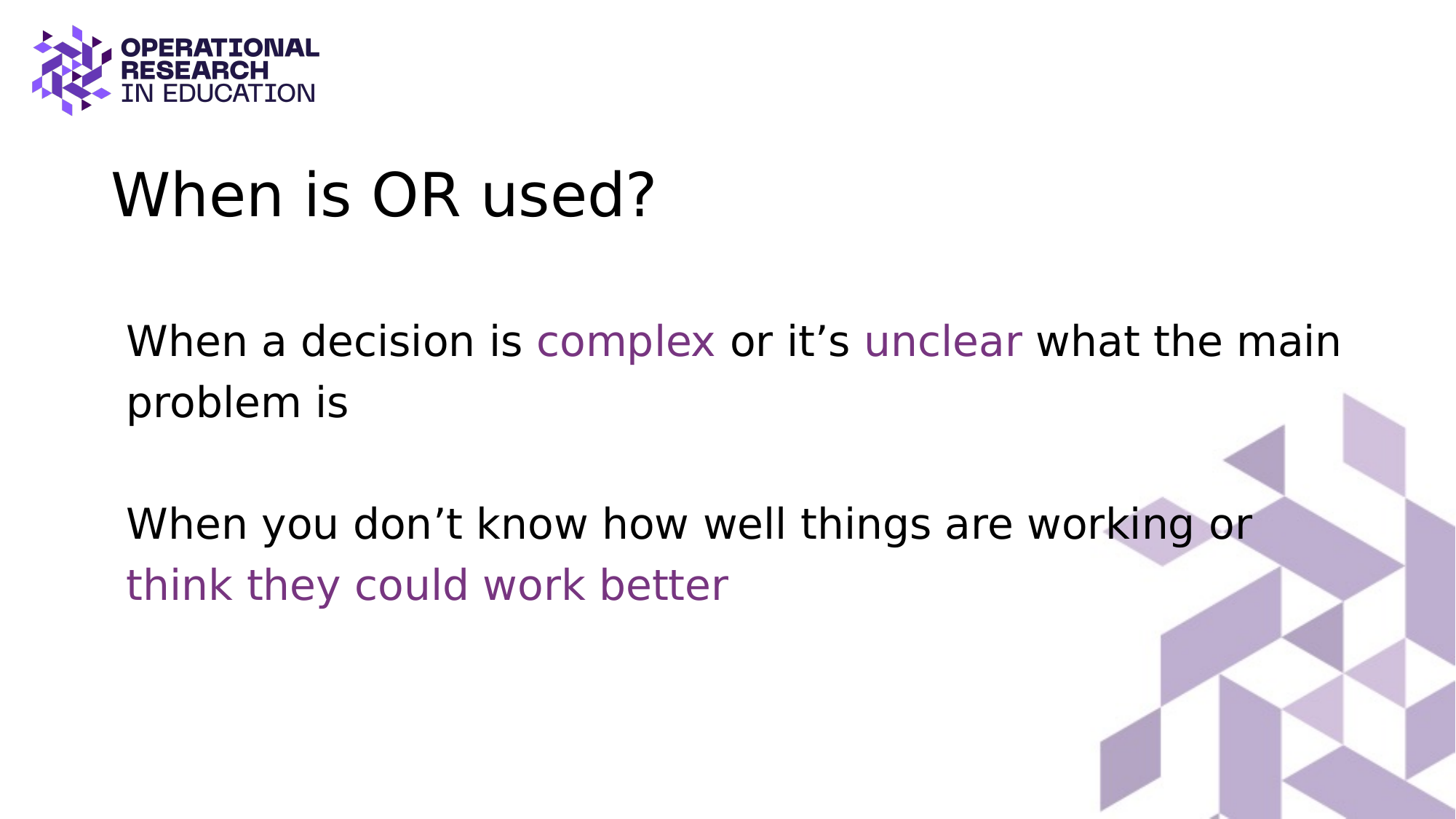

# When is OR used?
When a decision is complex or it’s unclear what the main problem is

When you don’t know how well things are working or think they could work better